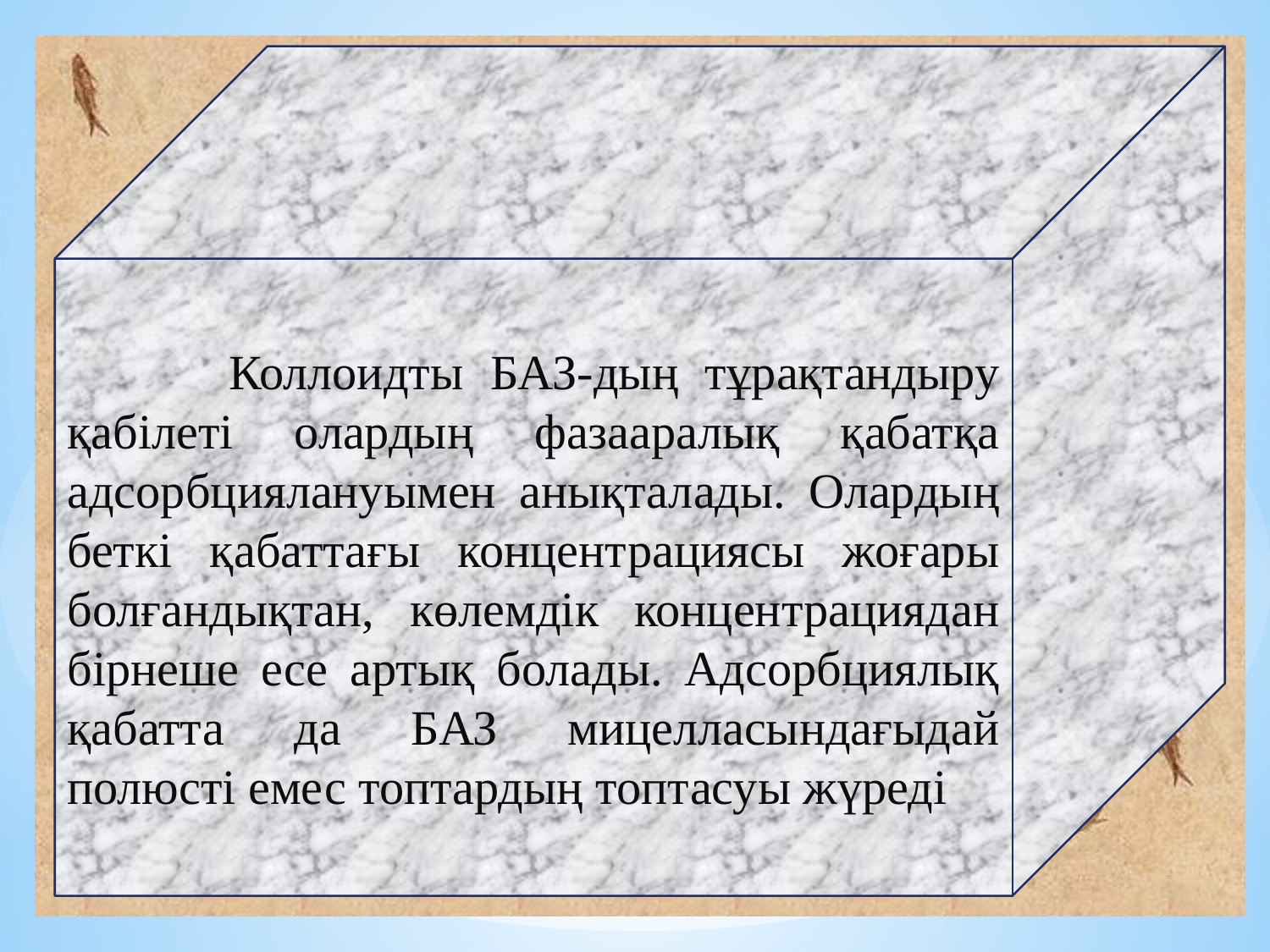

Коллоидты БАЗ-дың тұрақтандыру қабілеті олардың фазааралық қабатқа адсорбциялануымен анықталады. Олардың беткі қабаттағы концентрациясы жоғары болғандықтан, көлемдік концентрациядан бірнеше есе артық болады. Адсорбциялық қабатта да БАЗ мицелласындағыдай полюсті емес топтардың топтасуы жүреді
12
12